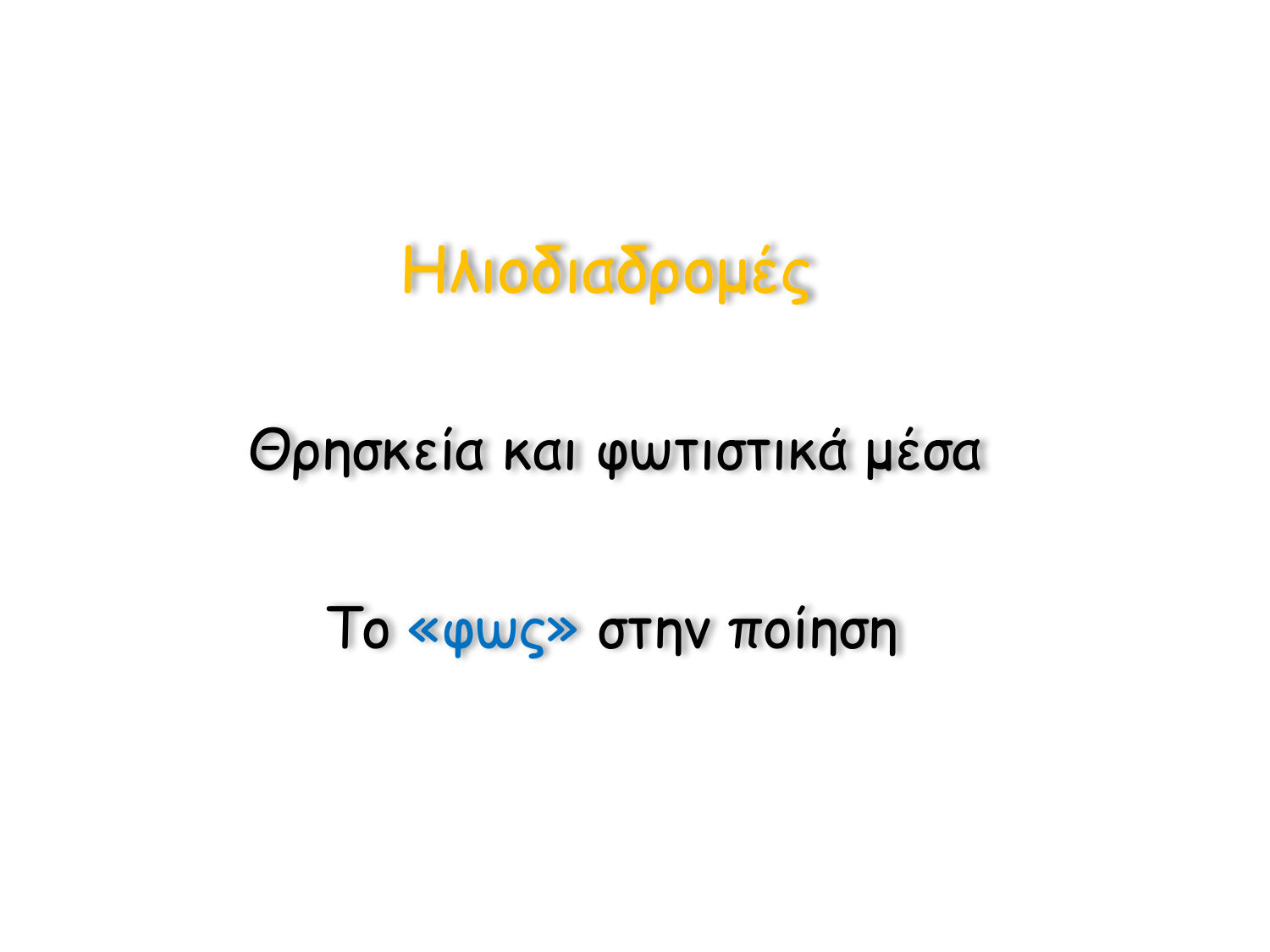

Ηλιοδιαδρομές

         Θρησκεία και φωτιστικά μέσα

             Το «φως» στην ποίηση